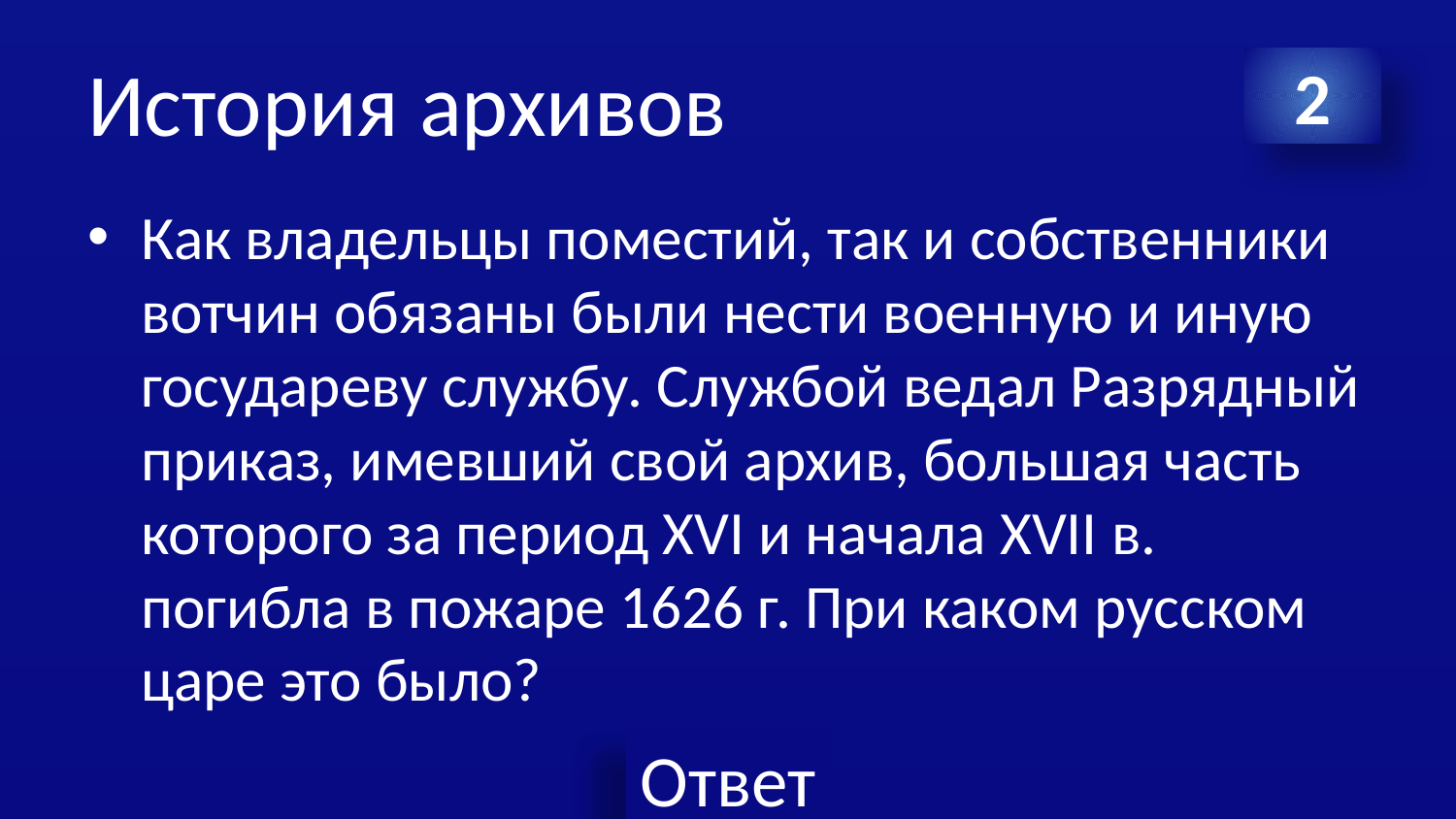

# История архивов
2
Как владельцы поместий, так и собственники вотчин обязаны были нести военную и иную государеву службу. Службой ведал Разрядный приказ, имевший свой архив, большая часть которого за период XVI и начала XVII в. погибла в пожаре 1626 г. При каком русском царе это было?